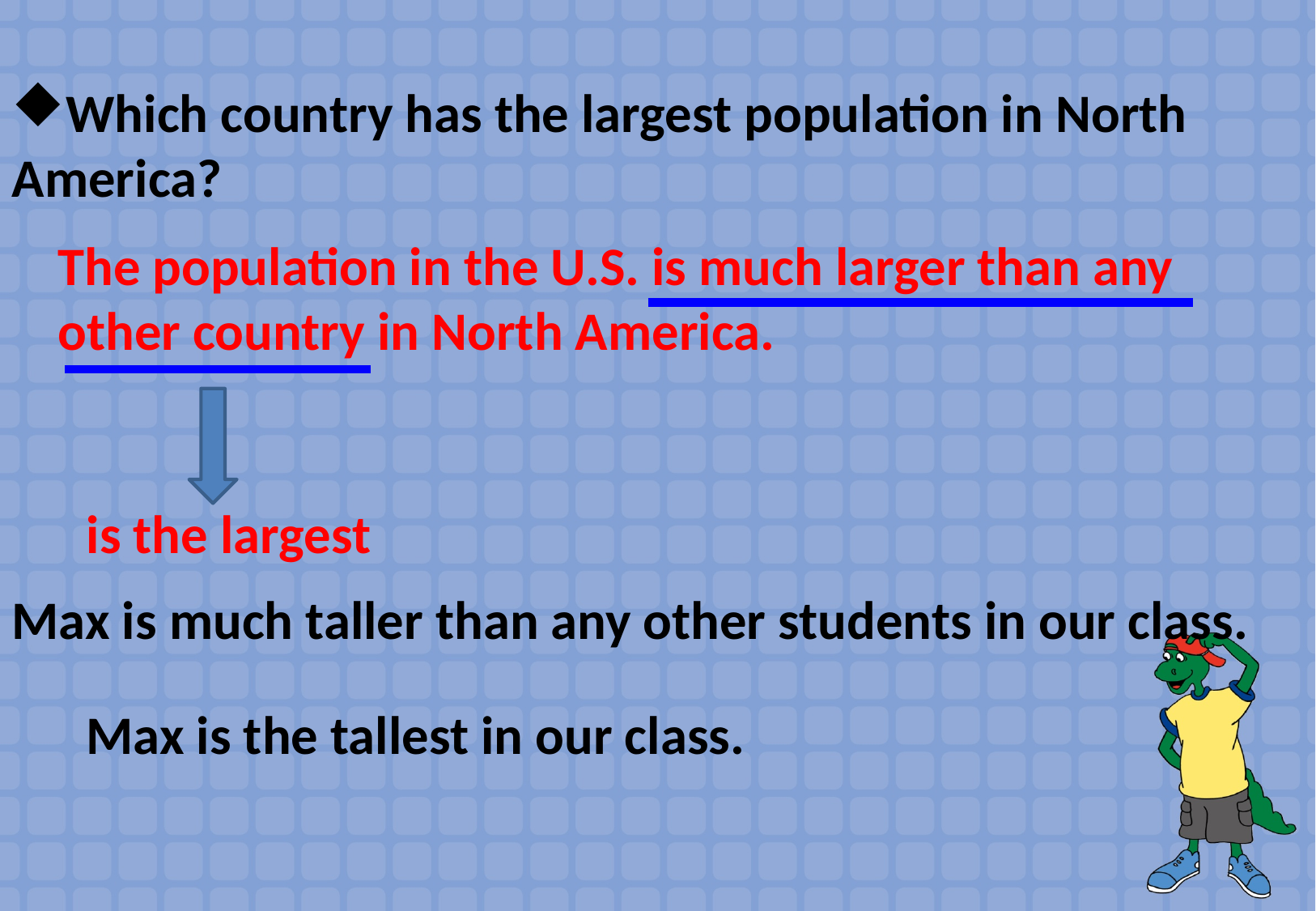

Which country has the largest population in North America?
The population in the U.S. is much larger than any other country in North America.
#

is the largest

Max is much taller than any other students in our class.
Max is the tallest in our class.